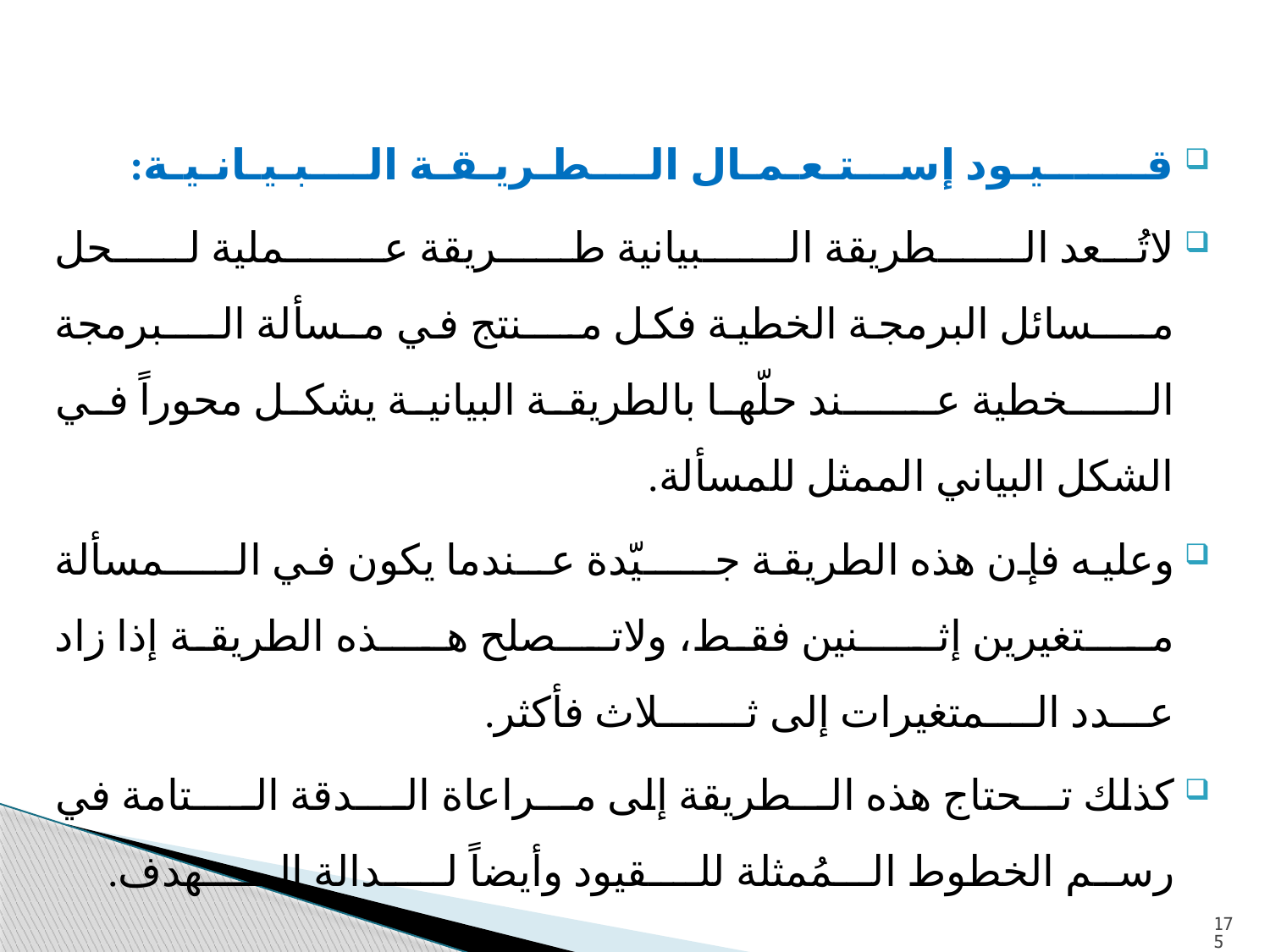

قـــــــيـود إســـتـعـمـال الــــطـريـقـة الــــبـيـانـيـة:
لاتُــعد الــــــطريقة الــــــبيانية طـــــريقة عـــــــملية لـــــحل مــــسائل البرمجة الخطية فكل مــــنتج في مـسألة الــــبرمجة الـــــخطية عــــــند حلّها بالطريقة البيانية يشكل محوراً في الشكل البياني الممثل للمسألة.
وعليه فإن هذه الطريقة جـــــيّدة عــندما يكون في الـــــمسألة مــــتغيرين إثـــــنين فقط، ولاتـــصلح هــــذه الطريقة إذا زاد عـــدد الــــمتغيرات إلى ثـــــــلاث فأكثر.
كذلك تـــحتاج هذه الـــطريقة إلى مـــراعاة الــــدقة الـــــتامة في رســم الخطوط الـــمُمثلة للــــقيود وأيضاً لـــــدالة الــــــهدف.
175